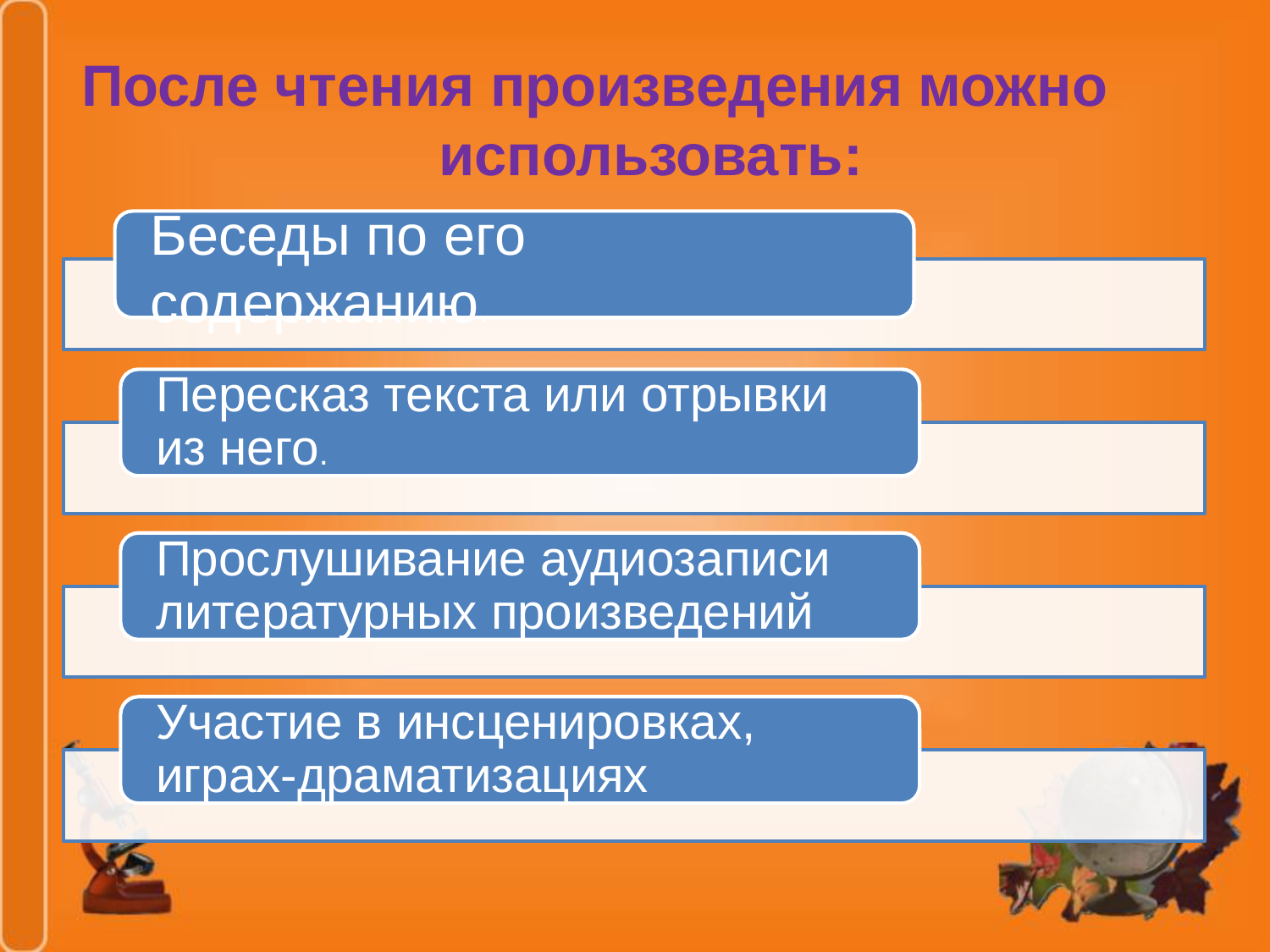

# После чтения произведения можно использовать:

Беседы по его содержанию.

Пересказ текста или отрывки из него.
Прослушивание аудиозаписи литературных произведений
Участие в инсценировках, играх-драматизациях